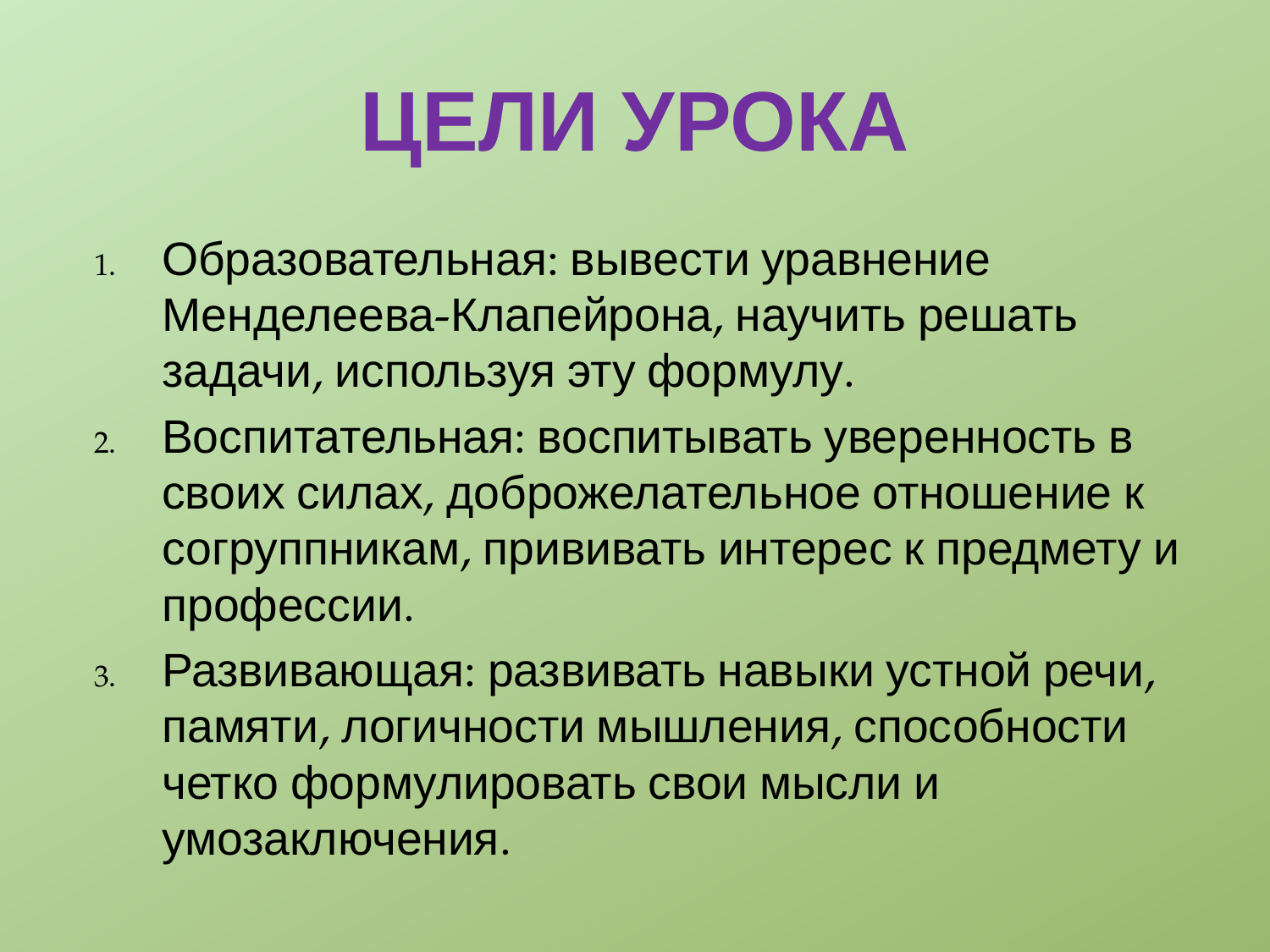

# ЦЕЛИ УРОКА
Образовательная: вывести уравнение Менделеева-Клапейрона, научить решать задачи, используя эту формулу.
Воспитательная: воспитывать уверенность в своих силах, доброжелательное отношение к согруппникам, прививать интерес к предмету и профессии.
Развивающая: развивать навыки устной речи, памяти, логичности мышления, способности четко формулировать свои мысли и умозаключения.